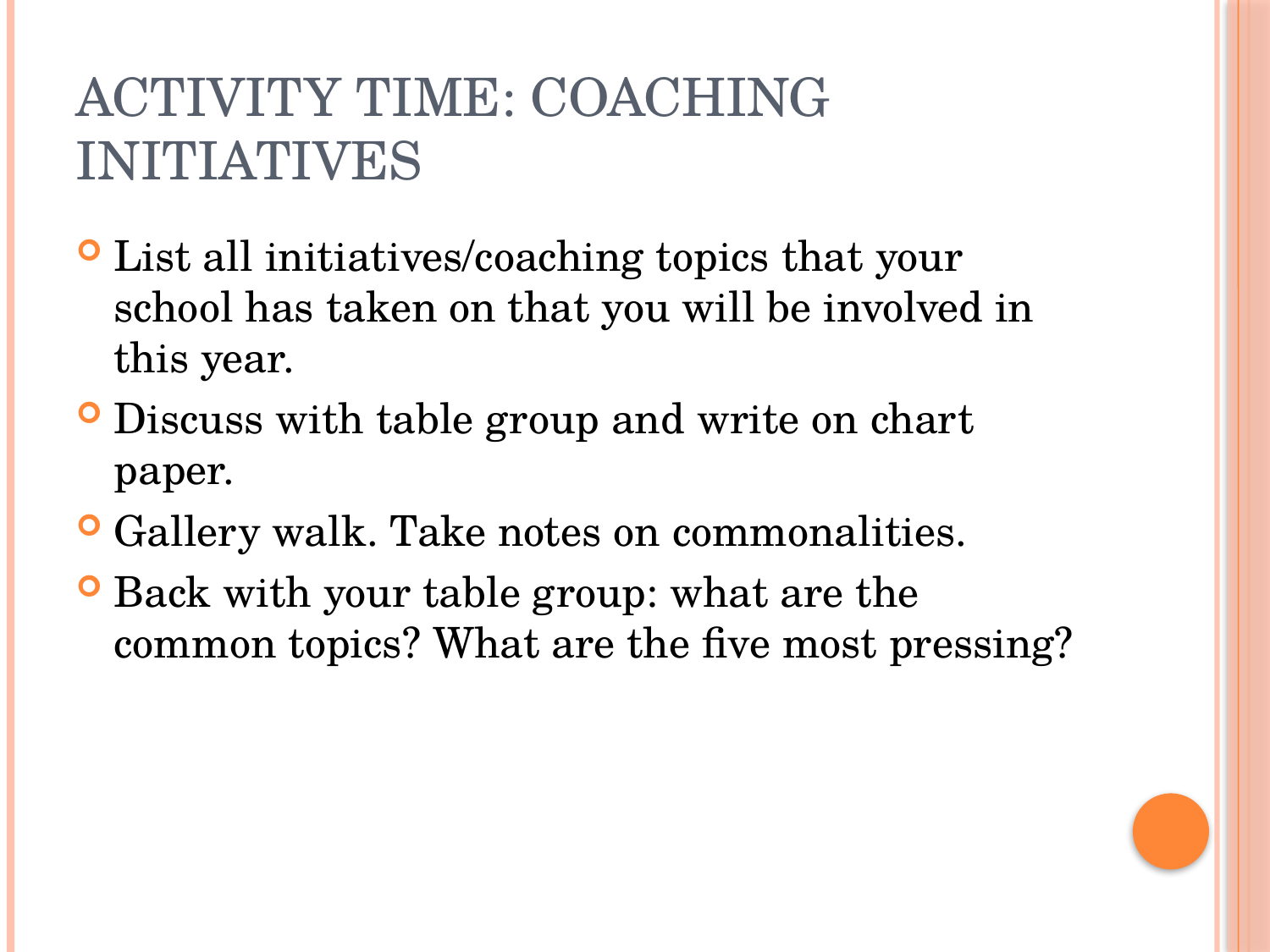

# Activity Time: Coaching Initiatives
List all initiatives/coaching topics that your school has taken on that you will be involved in this year.
Discuss with table group and write on chart paper.
Gallery walk. Take notes on commonalities.
Back with your table group: what are the common topics? What are the five most pressing?